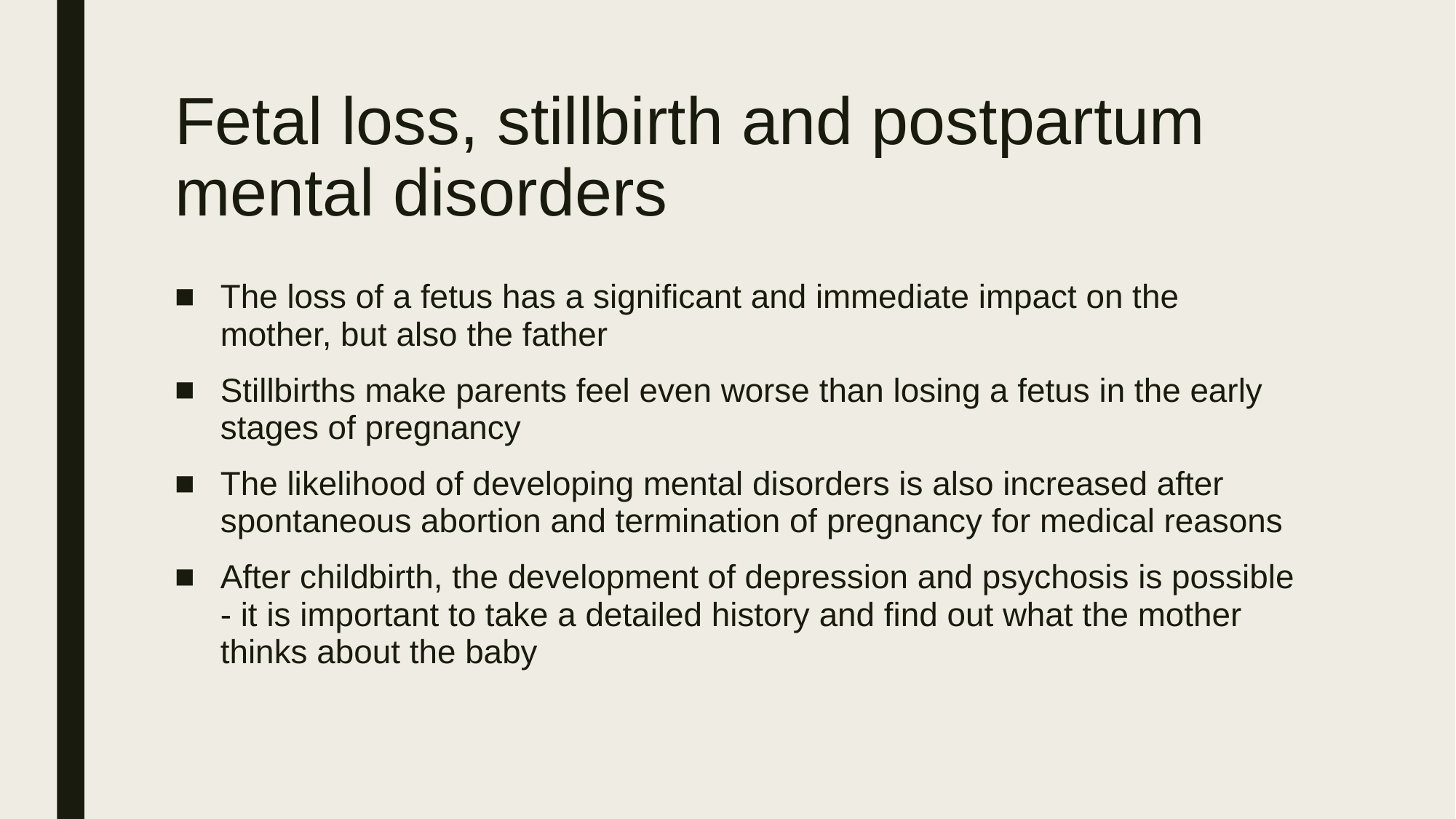

# Fetal loss, stillbirth and postpartum mental disorders
The loss of a fetus has a significant and immediate impact on the mother, but also the father
Stillbirths make parents feel even worse than losing a fetus in the early stages of pregnancy
The likelihood of developing mental disorders is also increased after spontaneous abortion and termination of pregnancy for medical reasons
After childbirth, the development of depression and psychosis is possible - it is important to take a detailed history and find out what the mother thinks about the baby